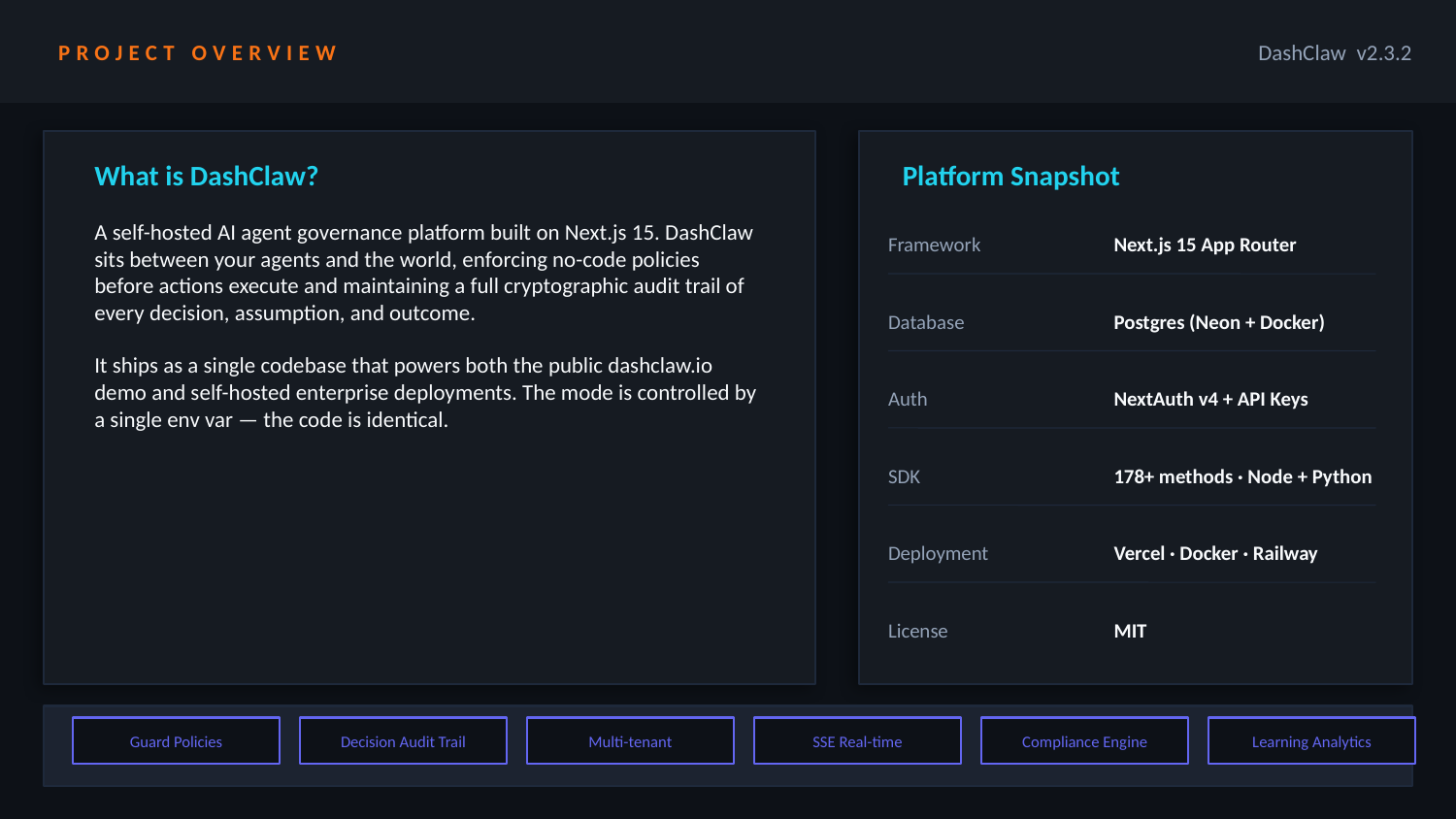

PROJECT OVERVIEW
DashClaw  v2.3.2

What is DashClaw?
Platform Snapshot
A self-hosted AI agent governance platform built on Next.js 15. DashClaw sits between your agents and the world, enforcing no-code policies before actions execute and maintaining a full cryptographic audit trail of every decision, assumption, and outcome.

It ships as a single codebase that powers both the public dashclaw.io demo and self-hosted enterprise deployments. The mode is controlled by a single env var — the code is identical.
Framework
Next.js 15 App Router

Database
Postgres (Neon + Docker)

Auth
NextAuth v4 + API Keys

SDK
178+ methods · Node + Python

Deployment
Vercel · Docker · Railway

License
MIT

Guard Policies

Decision Audit Trail

Multi-tenant

SSE Real-time

Compliance Engine

Learning Analytics